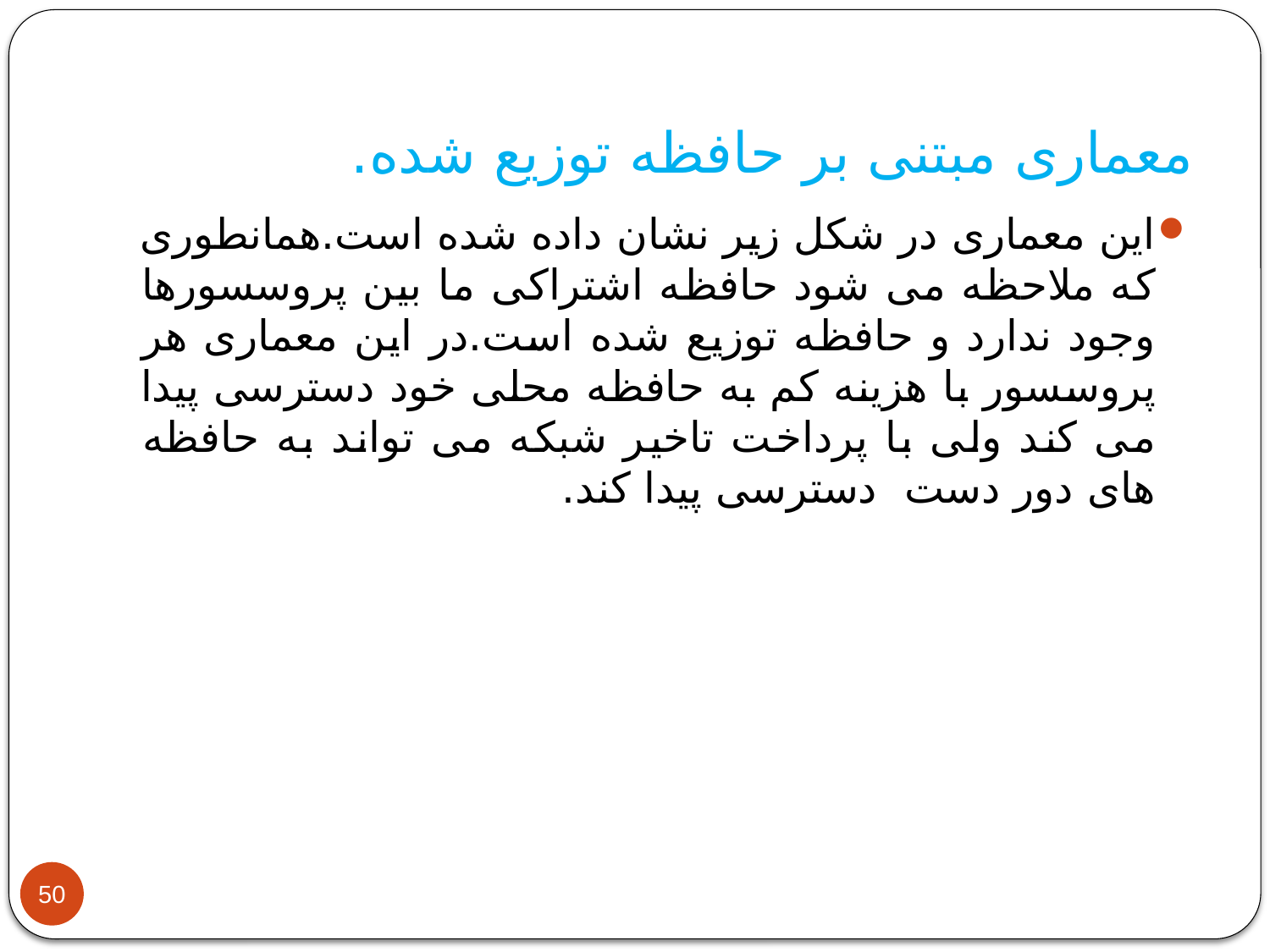

# معماری مبتنی بر حافظه توزیع شده.
این معماری در شکل زیر نشان داده شده است.همانطوری که ملاحظه می شود حافظه اشتراکی ما بین پروسسورها وجود ندارد و حافظه توزیع شده است.در این معماری هر پروسسور با هزینه کم به حافظه محلی خود دسترسی پیدا می کند ولی با پرداخت تاخیر شبکه می تواند به حافظه های دور دست  دسترسی پیدا کند.
50